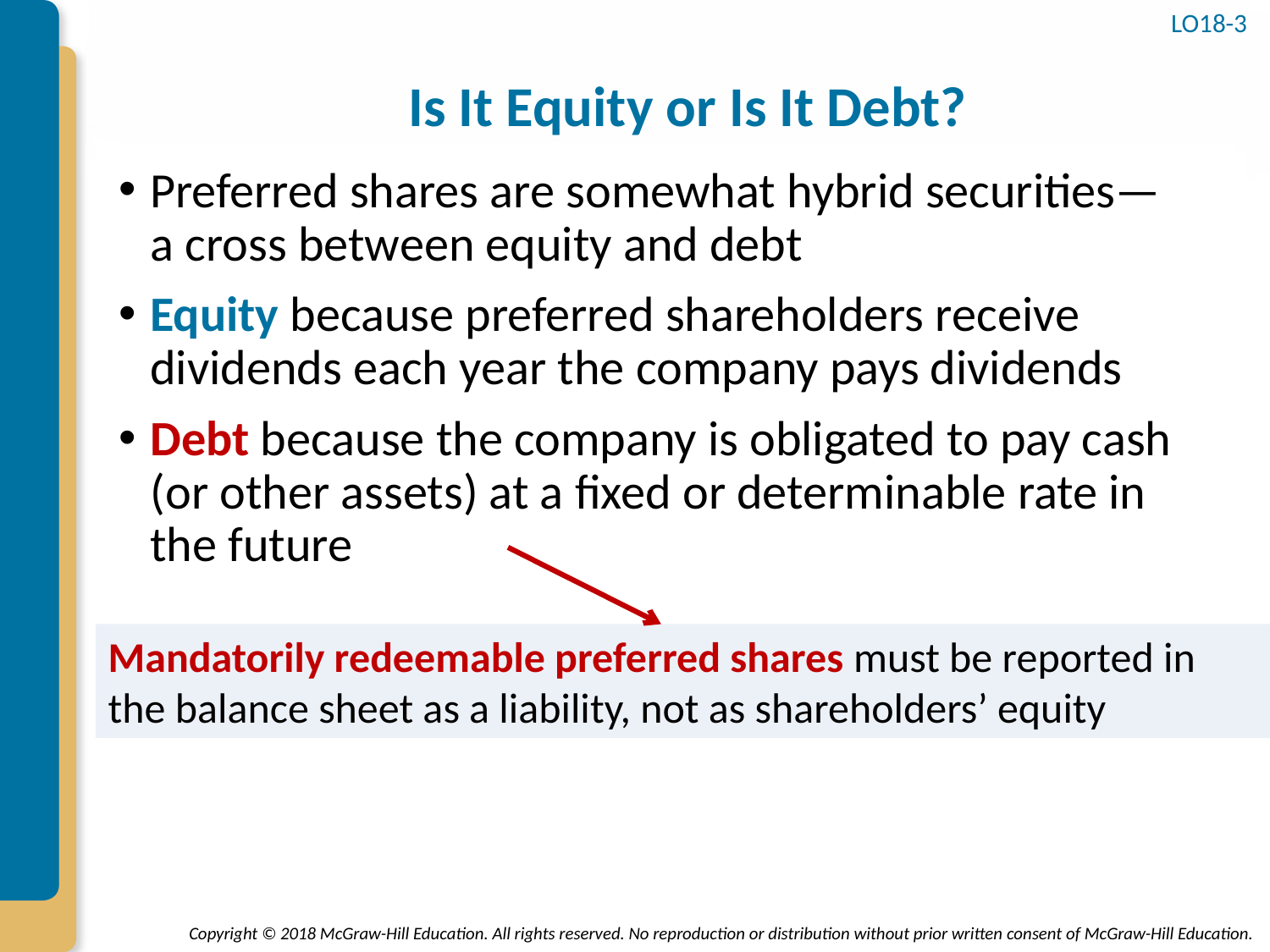

# Is It Equity or Is It Debt?
LO18-3
Preferred shares are somewhat hybrid securities—     a cross between equity and debt
Equity because preferred shareholders receive dividends each year the company pays dividends
Debt because the company is obligated to pay cash (or other assets) at a fixed or determinable rate in the future

Mandatorily redeemable preferred shares must be reported in the balance sheet as a liability, not as shareholders’ equity